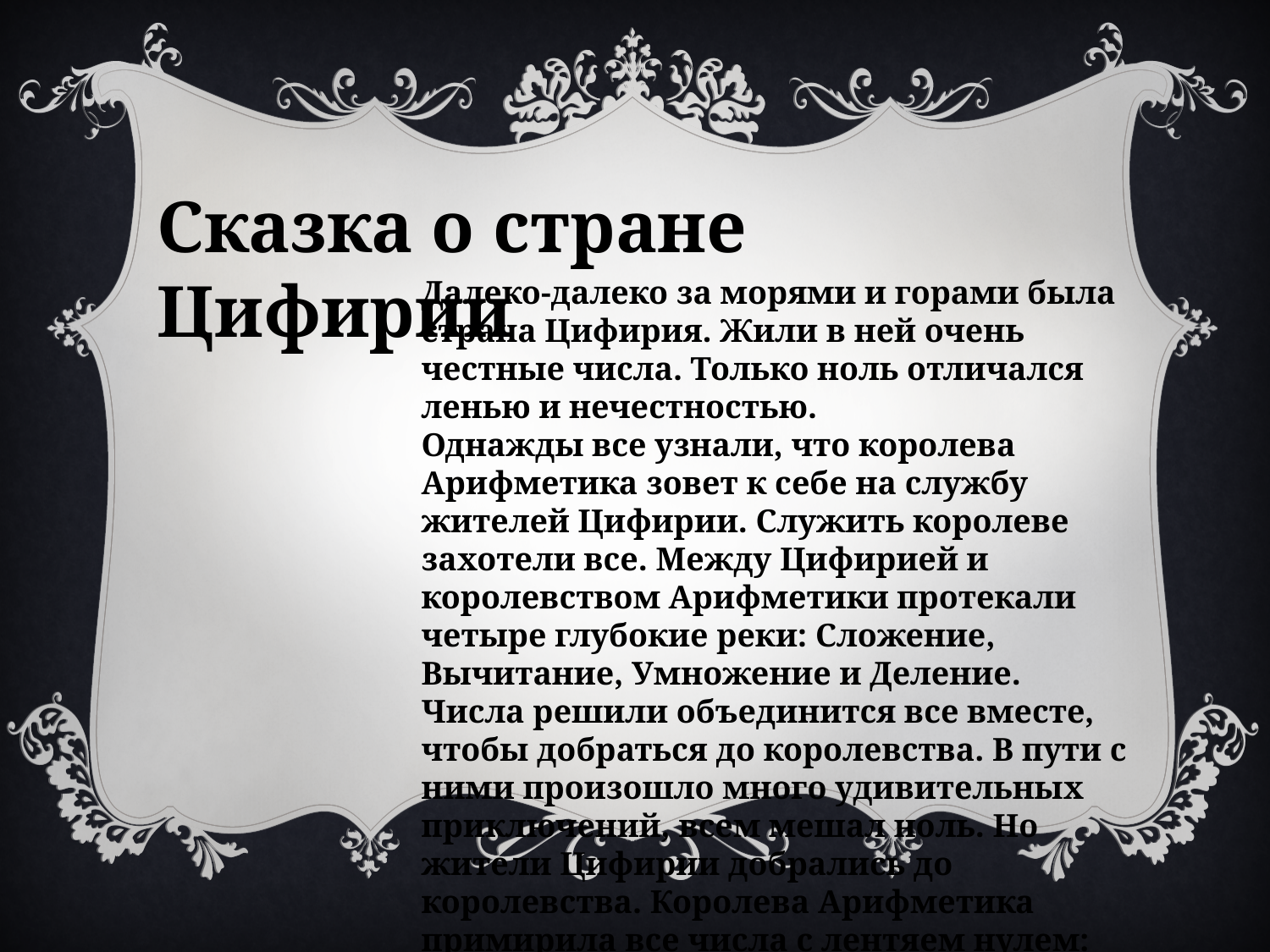

Сказка о стране Цифирии
Далеко-далеко за морями и горами была страна Цифирия. Жили в ней очень честные числа. Только ноль отличался ленью и нечестностью.
Однажды все узнали, что королева Арифметика зовет к себе на службу жителей Цифирии. Служить королеве захотели все. Между Цифирией и королевством Арифметики протекали четыре глубокие реки: Сложение, Вычитание, Умножение и Деление. Числа решили объединится все вместе, чтобы добраться до королевства. В пути с ними произошло много удивительных приключений, всем мешал ноль. Но жители Цифирии добрались до королевства. Королева Арифметика примирила все числа с лентяем нулем: она стала приписывать Ноль рядом с числами, которое от этого увеличивались в 10 раз.